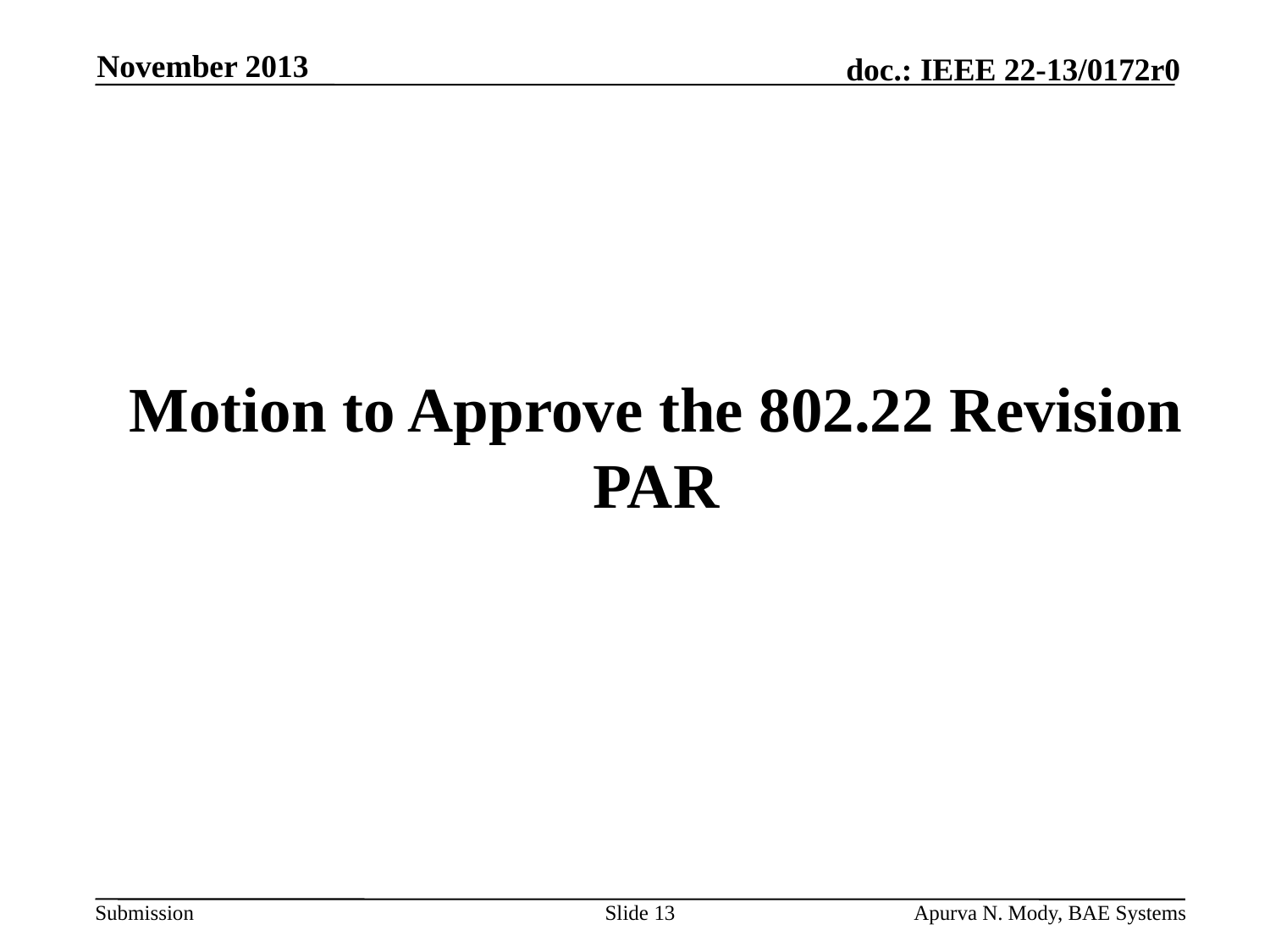

November 2013
# Motion to Approve the 802.22 Revision PAR
Slide 13
Apurva N. Mody, BAE Systems